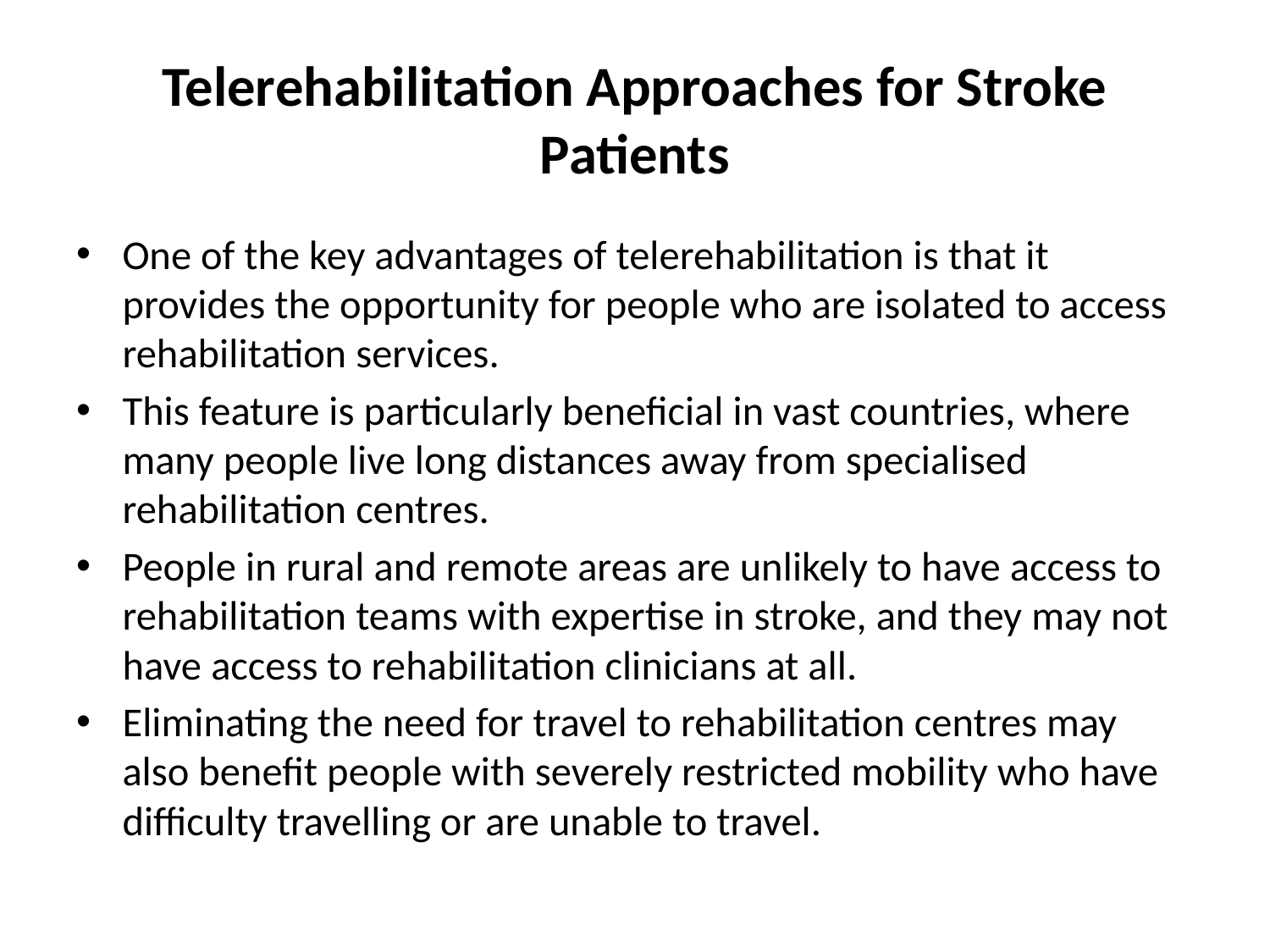

# Telerehabilitation Approaches for Stroke Patients
One of the key advantages of telerehabilitation is that it provides the opportunity for people who are isolated to access rehabilitation services.
This feature is particularly beneficial in vast countries, where many people live long distances away from specialised rehabilitation centres.
People in rural and remote areas are unlikely to have access to rehabilitation teams with expertise in stroke, and they may not have access to rehabilitation clinicians at all.
Eliminating the need for travel to rehabilitation centres may also benefit people with severely restricted mobility who have difficulty travelling or are unable to travel.